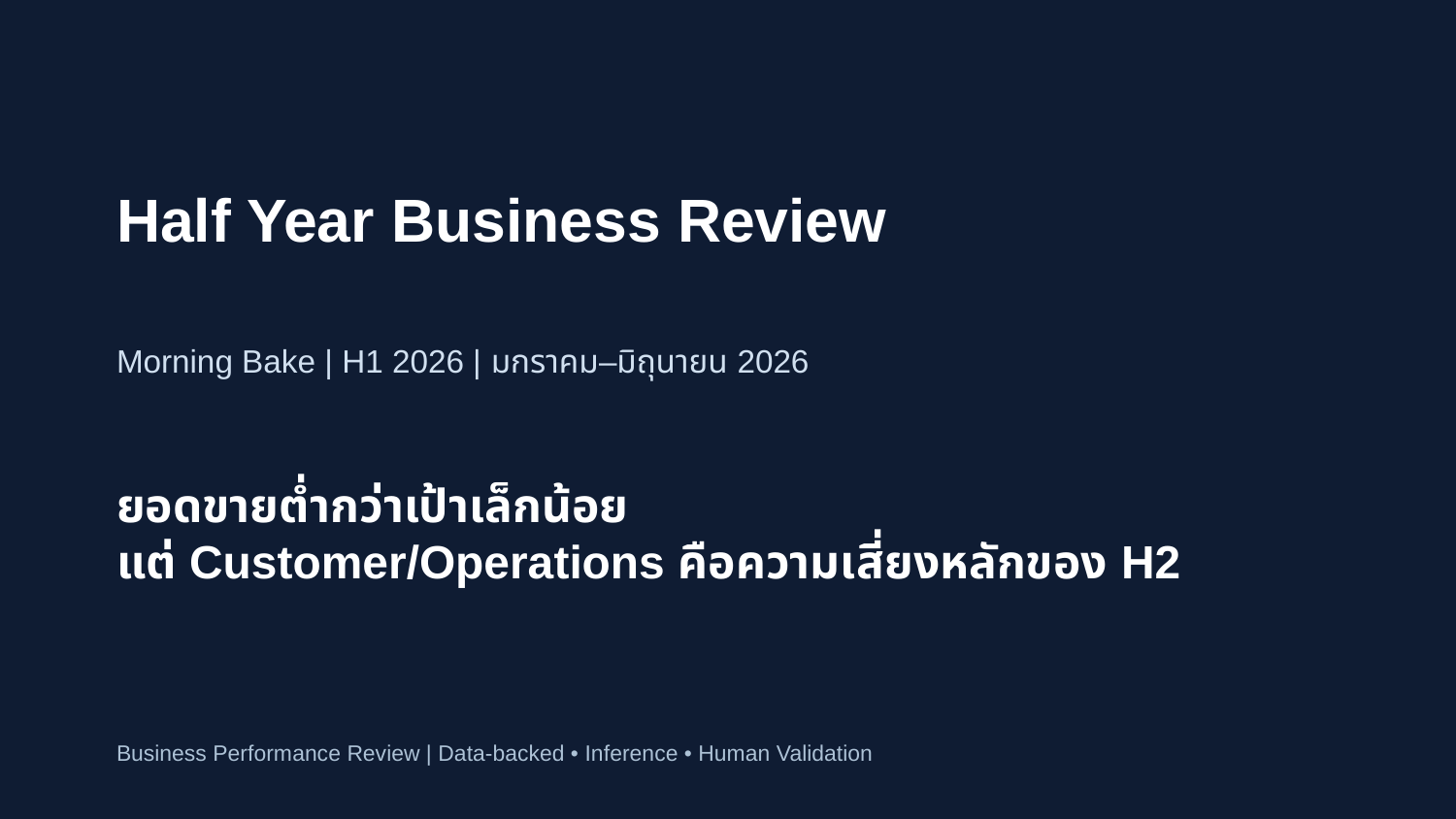

Half Year Business Review
Morning Bake | H1 2026 | มกราคม–มิถุนายน 2026
ยอดขายต่ำกว่าเป้าเล็กน้อย
แต่ Customer/Operations คือความเสี่ยงหลักของ H2
Business Performance Review | Data-backed • Inference • Human Validation